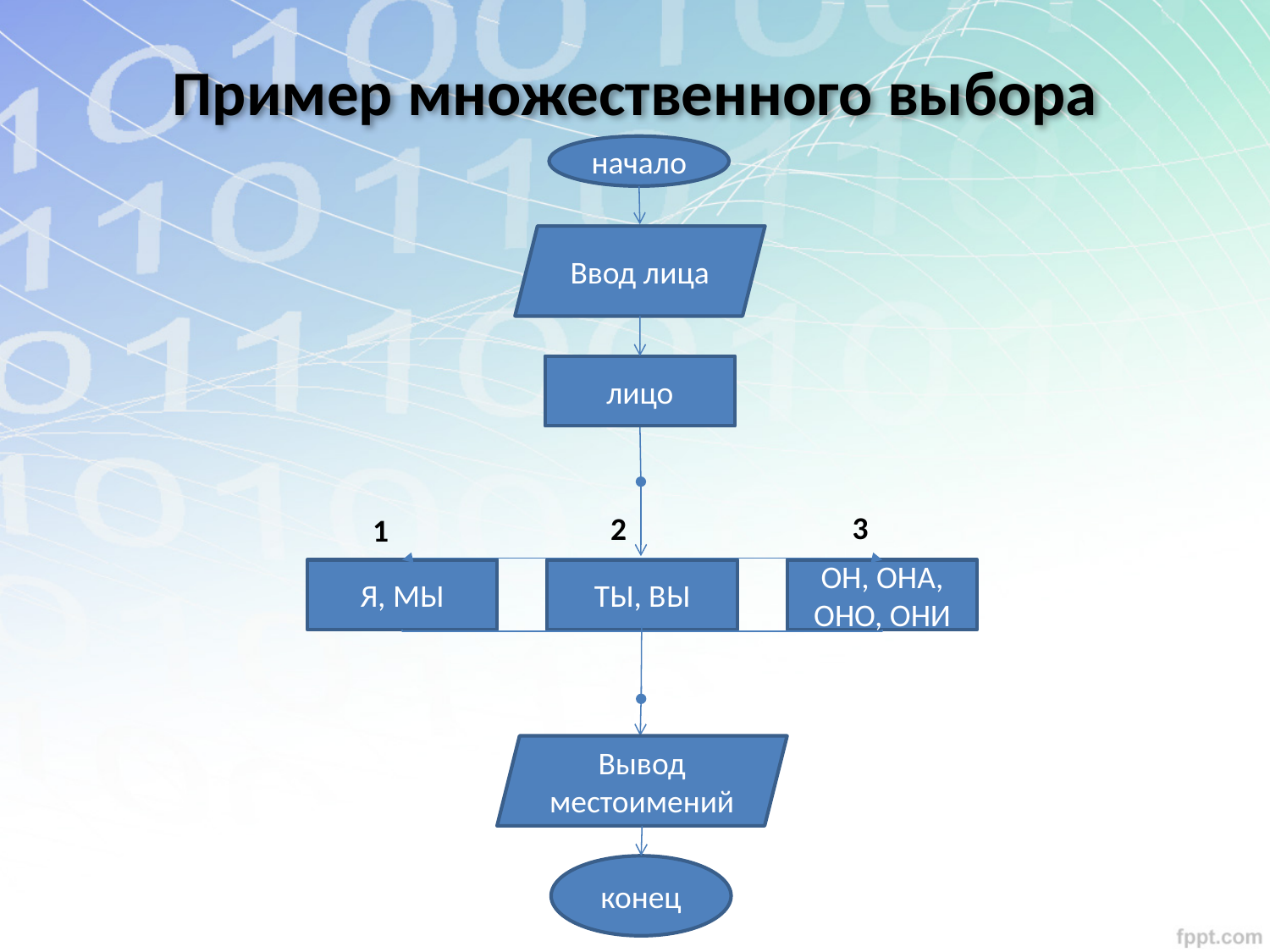

Пример множественного выбора
начало
Ввод лица
лицо
3
2
1
Я, МЫ
ТЫ, ВЫ
ОН, ОНА, ОНО, ОНИ
Вывод местоимений
конец